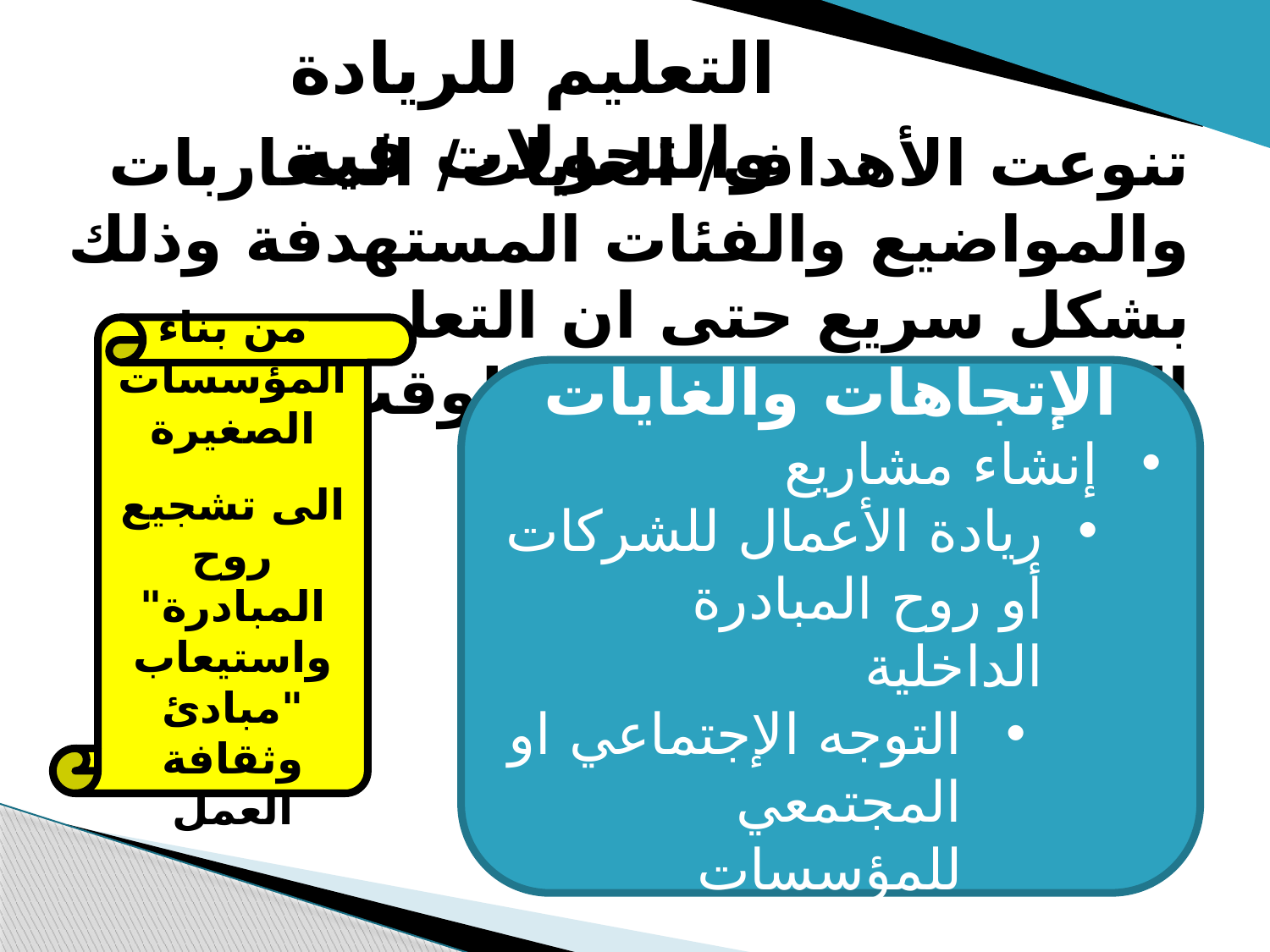

التعليم للريادة والتحولات فيه

تنوعت الأهداف/ الغايات/ المقاربات والمواضيع والفئات المستهدفة وذلك بشكل سريع حتى ان التعابير المستخدمة تبدلت مع الوقت وتحولت.

من بناء المؤسسات الصغيرة

الى تشجيع روح المبادرة" واستيعاب "مبادئ وثقافة العمل

الإتجاهات والغايات
إنشاء مشاريع
ريادة الأعمال للشركات أو روح المبادرة الداخلية
التوجه الإجتماعي او المجتمعي للمؤسسات